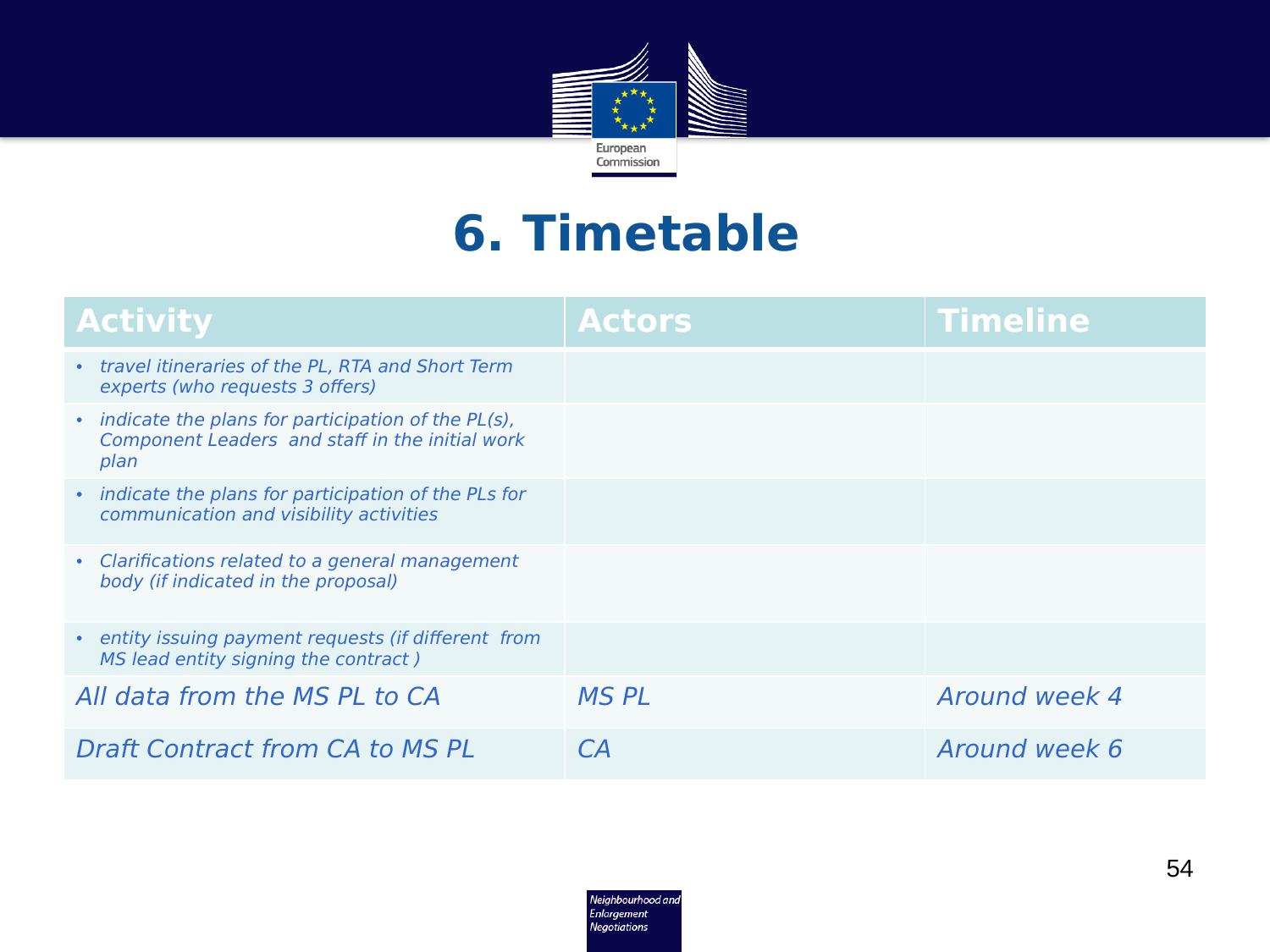

# 6. Timetable
| Activity | Actors | Timeline |
| --- | --- | --- |
| travel itineraries of the PL, RTA and Short Term experts (who requests 3 offers) |  |  |
| indicate the plans for participation of the PL(s), Component Leaders and staff in the initial work plan |  |  |
| indicate the plans for participation of the PLs for communication and visibility activities |  |  |
| Clarifications related to a general management body (if indicated in the proposal) |  |  |
| entity issuing payment requests (if different from MS lead entity signing the contract ) |  |  |
| All data from the MS PL to CA | MS PL | Around week 4 |
| Draft Contract from CA to MS PL | CA | Around week 6 |
54